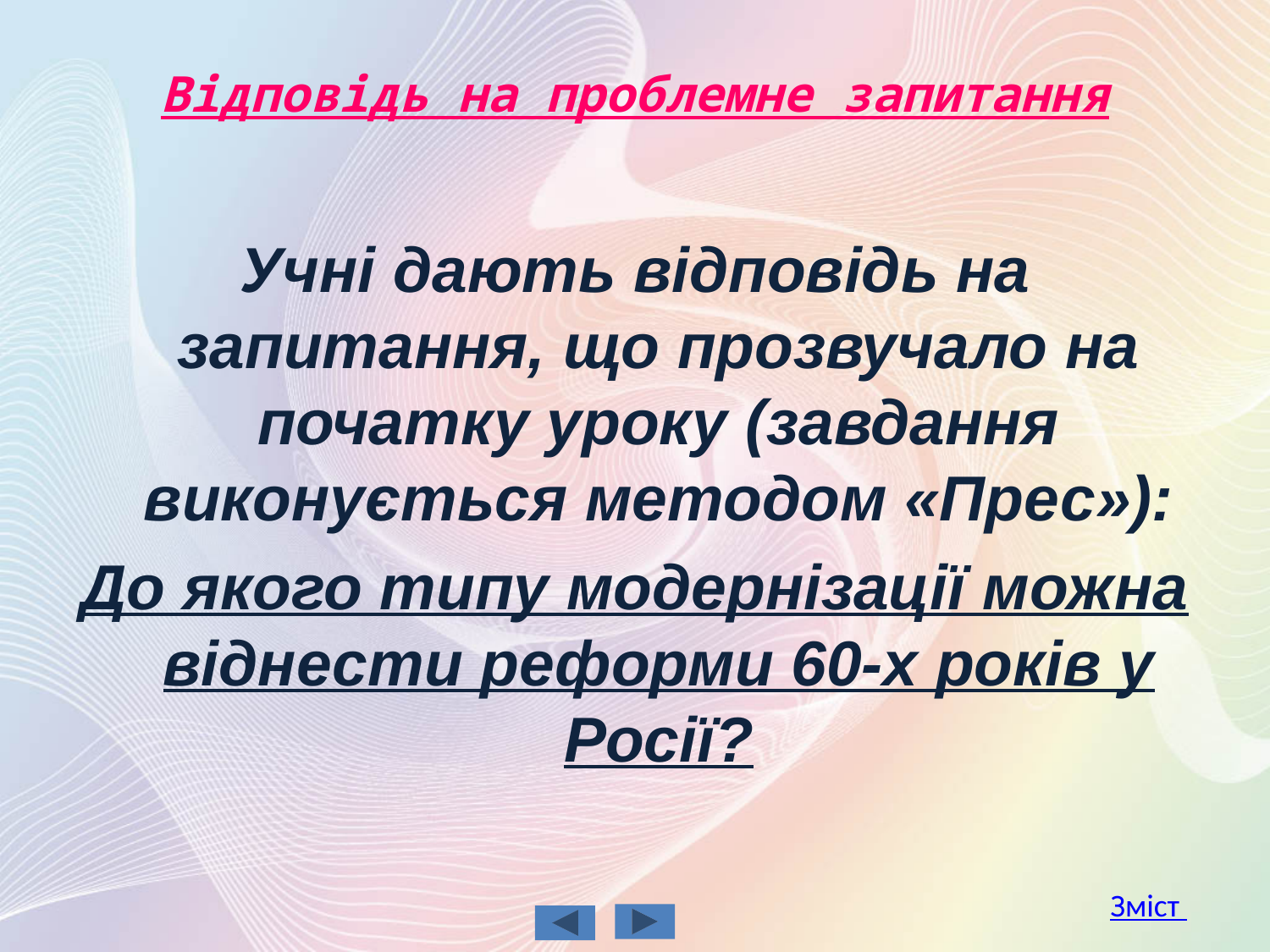

# Відповідь на проблемне запитання
Учні дають відповідь на запитання, що прозвучало на початку уроку (завдання виконується методом «Прес»):
До якого типу модернізації можна віднести реформи 60-х років у Росії?

Зміст